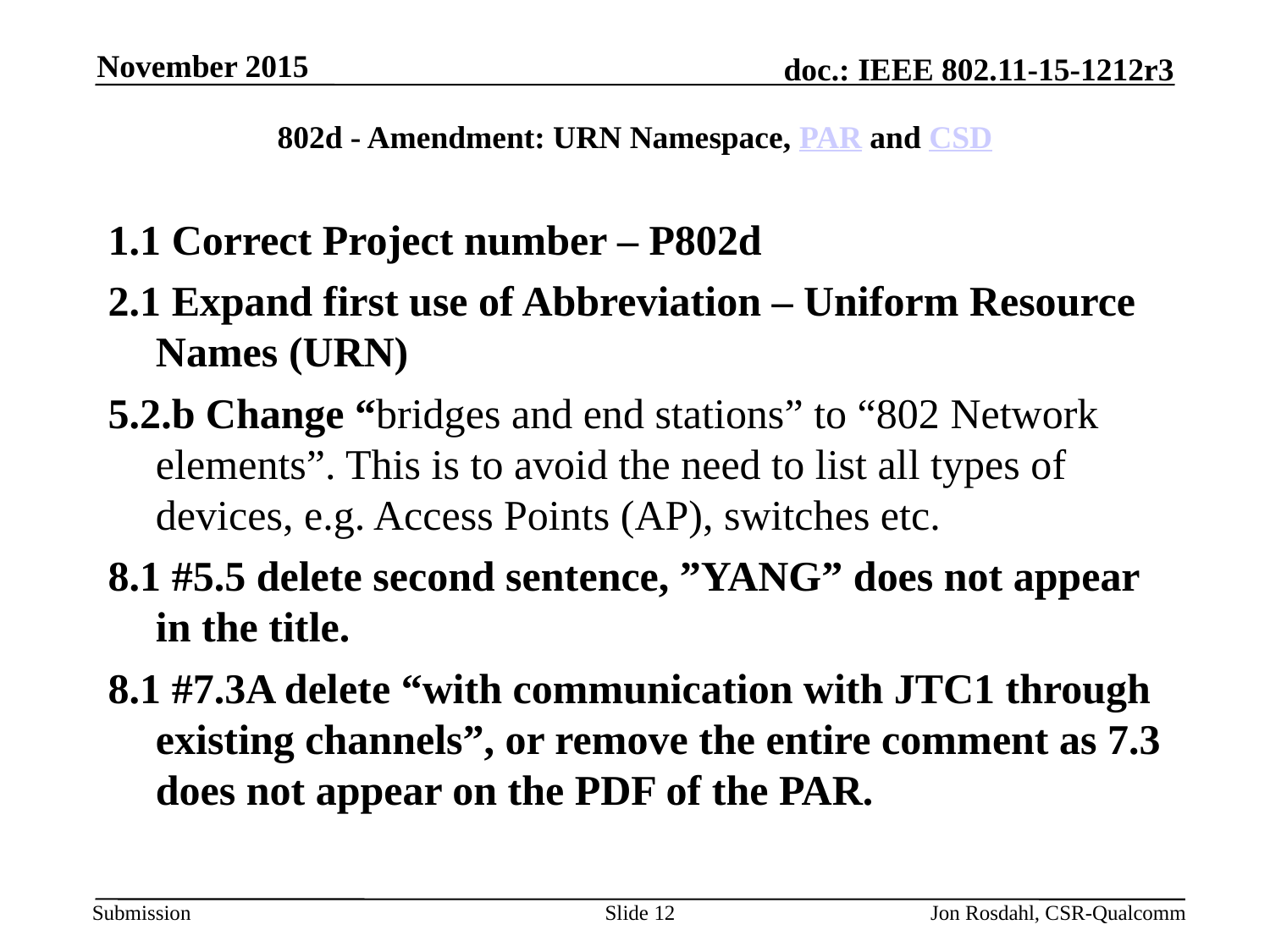

November 2015
# 802d - Amendment: URN Namespace, PAR and CSD
1.1 Correct Project number – P802d
2.1 Expand first use of Abbreviation – Uniform Resource Names (URN)
5.2.b Change “bridges and end stations” to “802 Network elements”. This is to avoid the need to list all types of devices, e.g. Access Points (AP), switches etc.
8.1 #5.5 delete second sentence, ”YANG” does not appear in the title.
8.1 #7.3A delete “with communication with JTC1 through existing channels”, or remove the entire comment as 7.3 does not appear on the PDF of the PAR.
Slide 12
Jon Rosdahl, CSR-Qualcomm